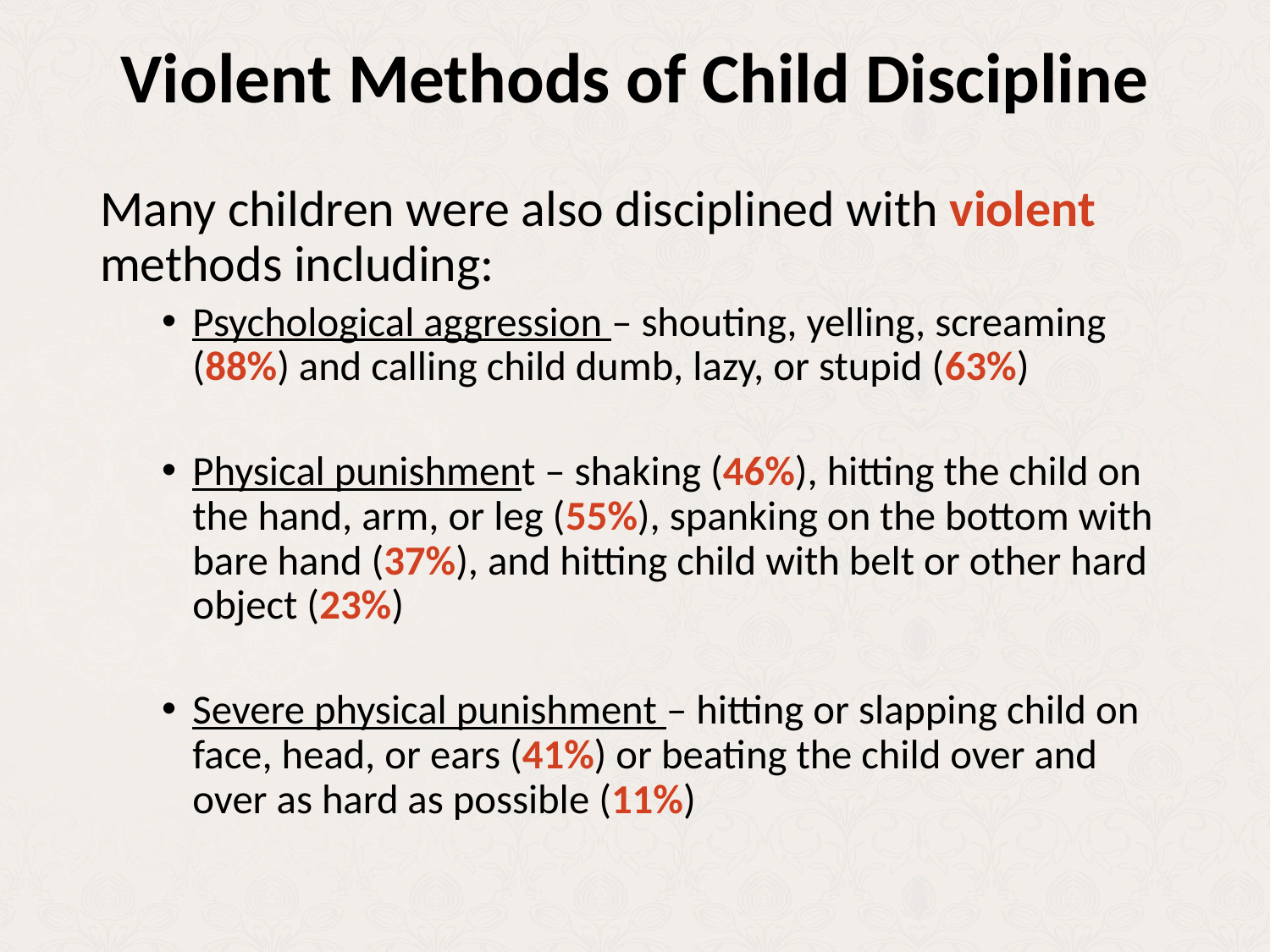

Violent Methods of Child Discipline
Many children were also disciplined with violent methods including:
Psychological aggression – shouting, yelling, screaming (88%) and calling child dumb, lazy, or stupid (63%)

Physical punishment – shaking (46%), hitting the child on the hand, arm, or leg (55%), spanking on the bottom with bare hand (37%), and hitting child with belt or other hard object (23%)

Severe physical punishment – hitting or slapping child on face, head, or ears (41%) or beating the child over and over as hard as possible (11%)